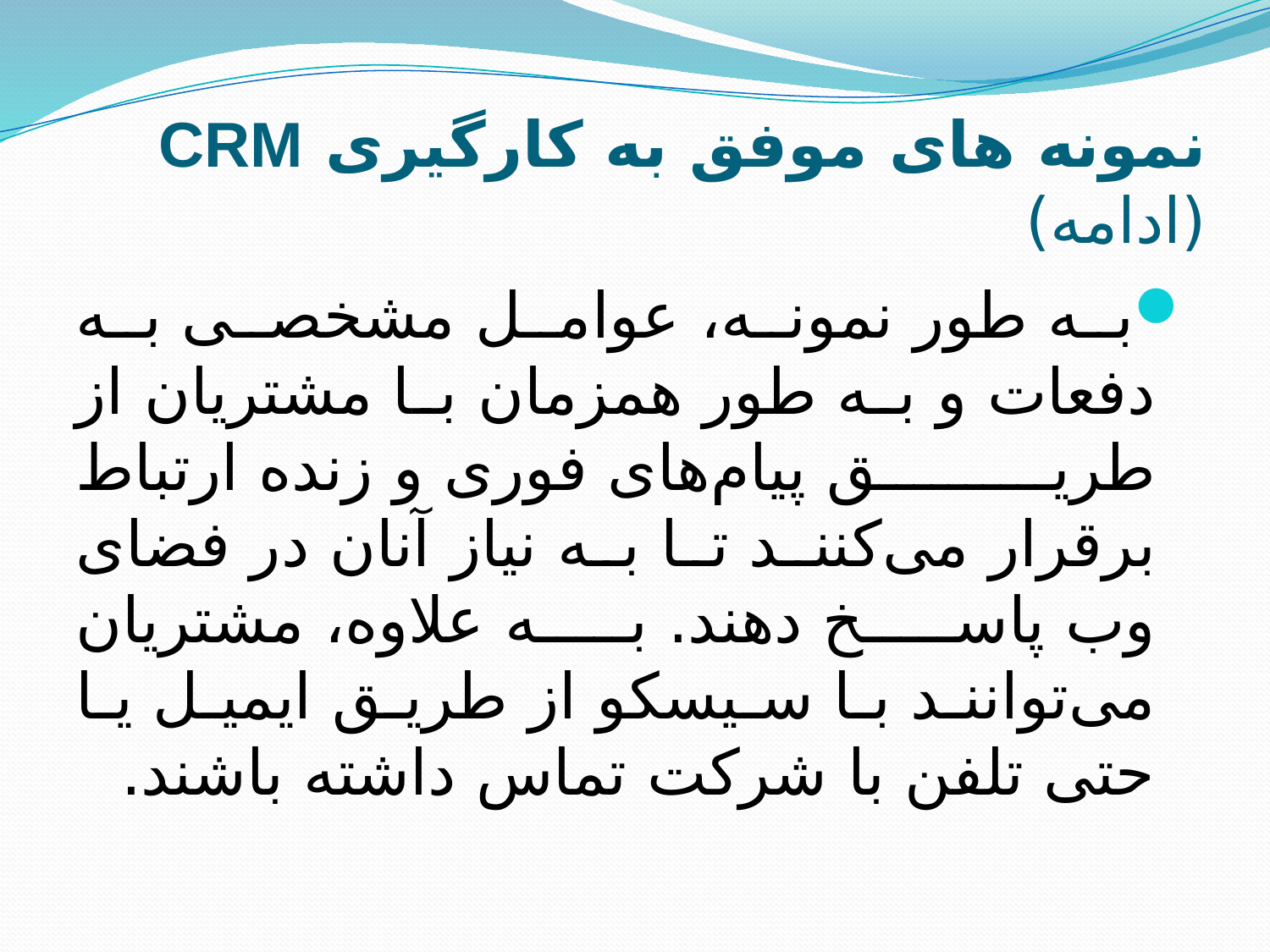

# نمونه های موفق به کارگیری CRM (ادامه)
به طور نمونه، عوامل مشخصی به دفعات و به طور همزمان با مشتریان از طریق پیام‌های فوری و زنده ارتباط برقرار می‌کنند تا به نیاز آنان در فضای وب پاسخ دهند. به علاوه، مشتریان می‌توانند با سیسکو از طریق ایمیل یا حتی تلفن با شرکت تماس داشته باشند.